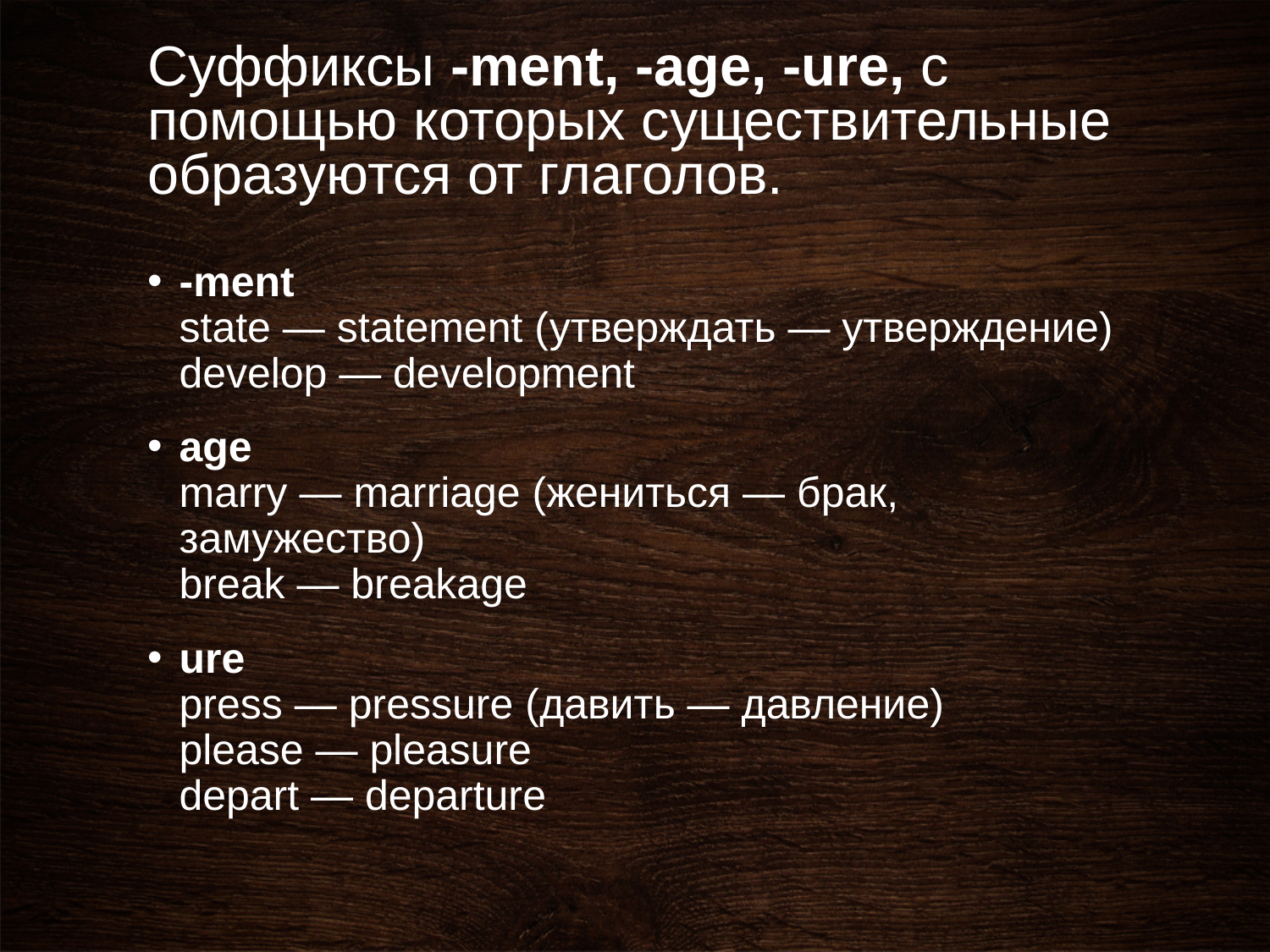

# Суффиксы -ment, -age, -ure, с помощью которых существительные образуются от глаголов.
-ment
state — statement (утверждать — утверждение)
develop — development
age
marry — marriage (жениться — брак, замужество)
break — breakage
ure
press — pressure (давить — давление)
please — pleasure
depart — departure